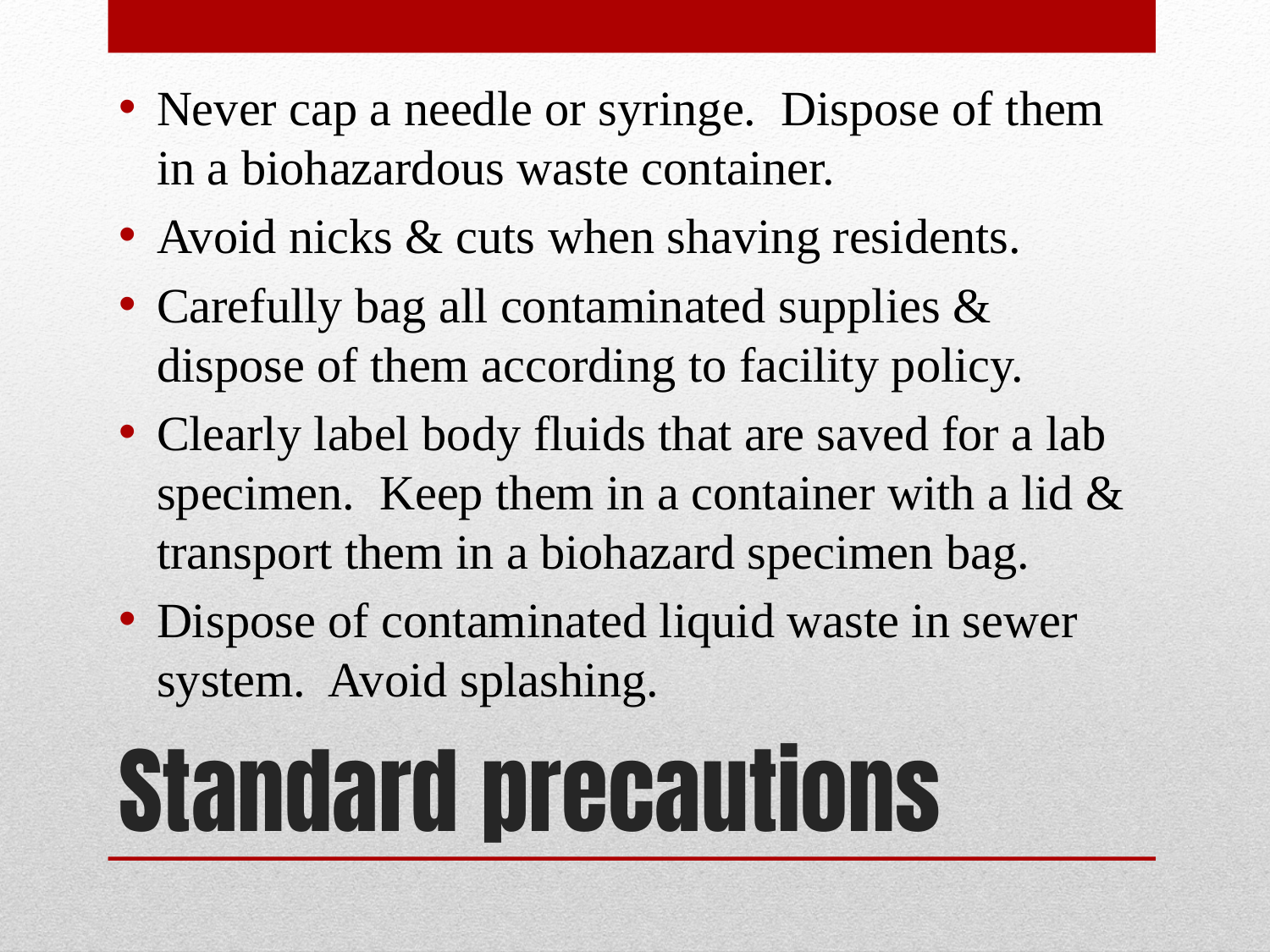

Never cap a needle or syringe.  Dispose of them in a biohazardous waste container.
Avoid nicks & cuts when shaving residents.
Carefully bag all contaminated supplies & dispose of them according to facility policy.
Clearly label body fluids that are saved for a lab specimen.  Keep them in a container with a lid & transport them in a biohazard specimen bag.
Dispose of contaminated liquid waste in sewer system.  Avoid splashing.
# Standard precautions